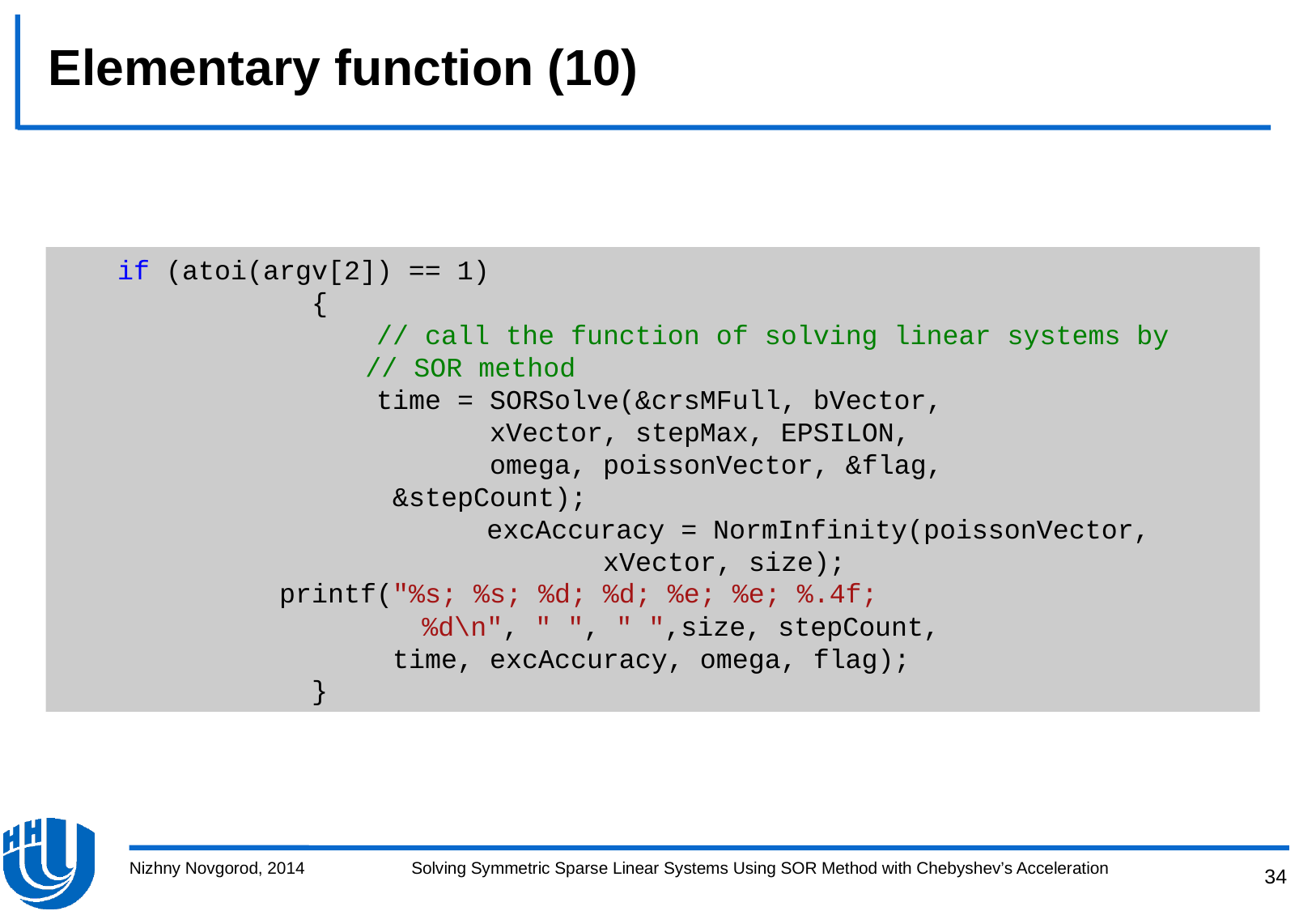

# Elementary function (10)
if (atoi(argv[2]) == 1)
            {
                // call the function of solving linear systems by
		    // SOR method
                time = SORSolve(&crsMFull, bVector,
                       xVector, stepMax, EPSILON,
                       omega, poissonVector, &flag,
                 &stepCount);
    		    excAccuracy = NormInfinity(poissonVector,
                              xVector, size);
          printf("%s; %s; %d; %d; %e; %e; %.4f;
			%d\n", " ", " ",size, stepCount,
                 time, excAccuracy, omega, flag);
            }
Nizhny Novgorod, 2014
Solving Symmetric Sparse Linear Systems Using SOR Method with Chebyshev’s Acceleration